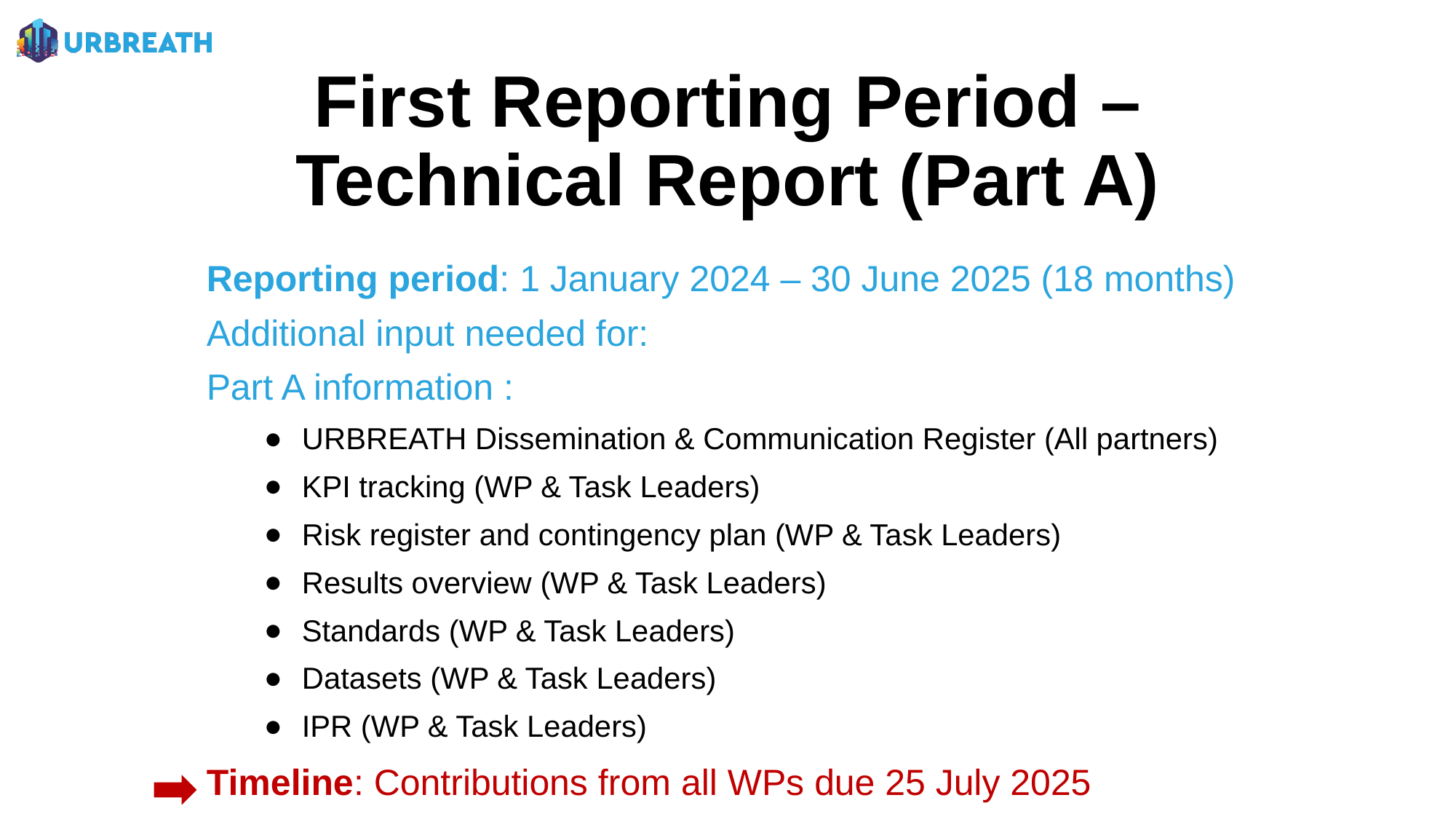

# First Reporting Period – Technical Report (Part A)
Reporting period: 1 January 2024 – 30 June 2025 (18 months)
Additional input needed for:
Part A information :
URBREATH Dissemination & Communication Register (All partners)
KPI tracking (WP & Task Leaders)
Risk register and contingency plan (WP & Task Leaders)
Results overview (WP & Task Leaders)
Standards (WP & Task Leaders)
Datasets (WP & Task Leaders)
IPR (WP & Task Leaders)
Timeline: Contributions from all WPs due 25 July 2025